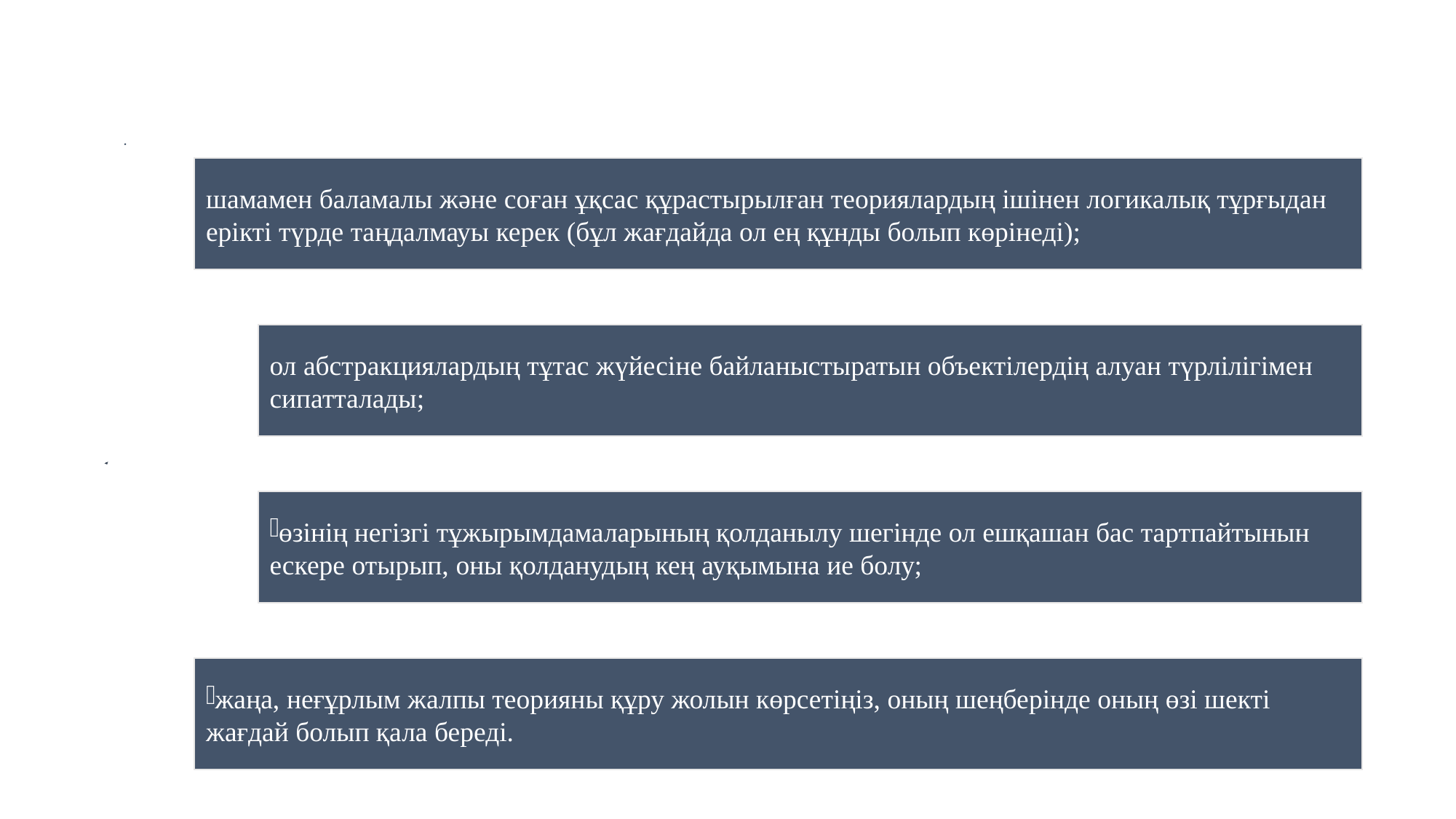

шамамен баламалы және соған ұқсас құрастырылған теориялардың ішінен логикалық тұрғыдан ерікті түрде таңдалмауы керек (бұл жағдайда ол ең құнды болып көрінеді);
ол абстракциялардың тұтас жүйесіне байланыстыратын объектілердің алуан түрлілігімен сипатталады;
өзінің негізгі тұжырымдамаларының қолданылу шегінде ол ешқашан бас тартпайтынын ескере отырып, оны қолданудың кең ауқымына ие болу;
жаңа, неғұрлым жалпы теорияны құру жолын көрсетіңіз, оның шеңберінде оның өзі шекті жағдай болып қала береді.